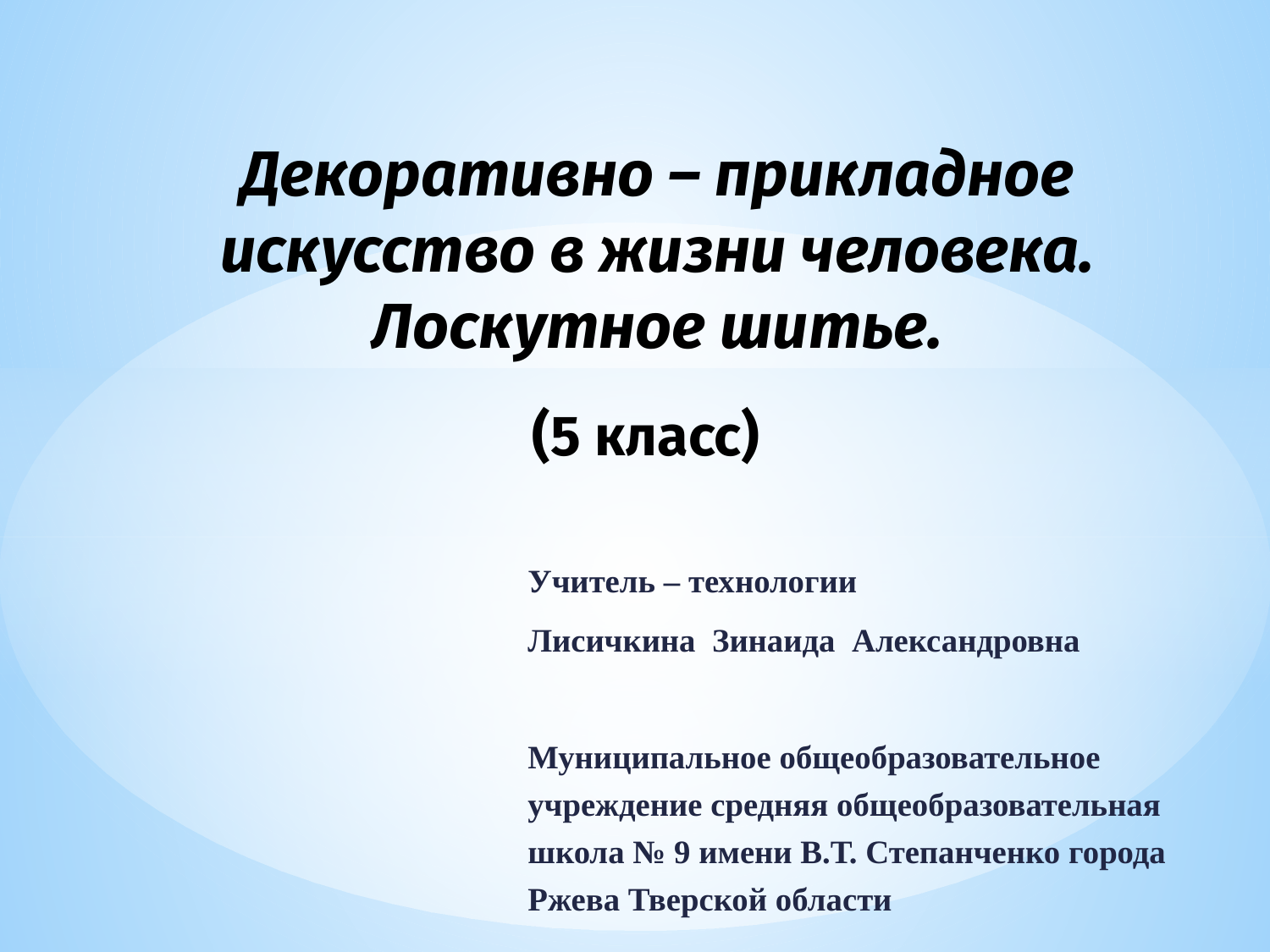

# Декоративно – прикладное искусство в жизни человека. Лоскутное шитье. (5 класс)
Учитель – технологии
Лисичкина  Зинаида  Александровна

Муниципальное общеобразовательное учреждение средняя общеобразовательная школа № 9 имени В.Т. Степанченко города Ржева Тверской области